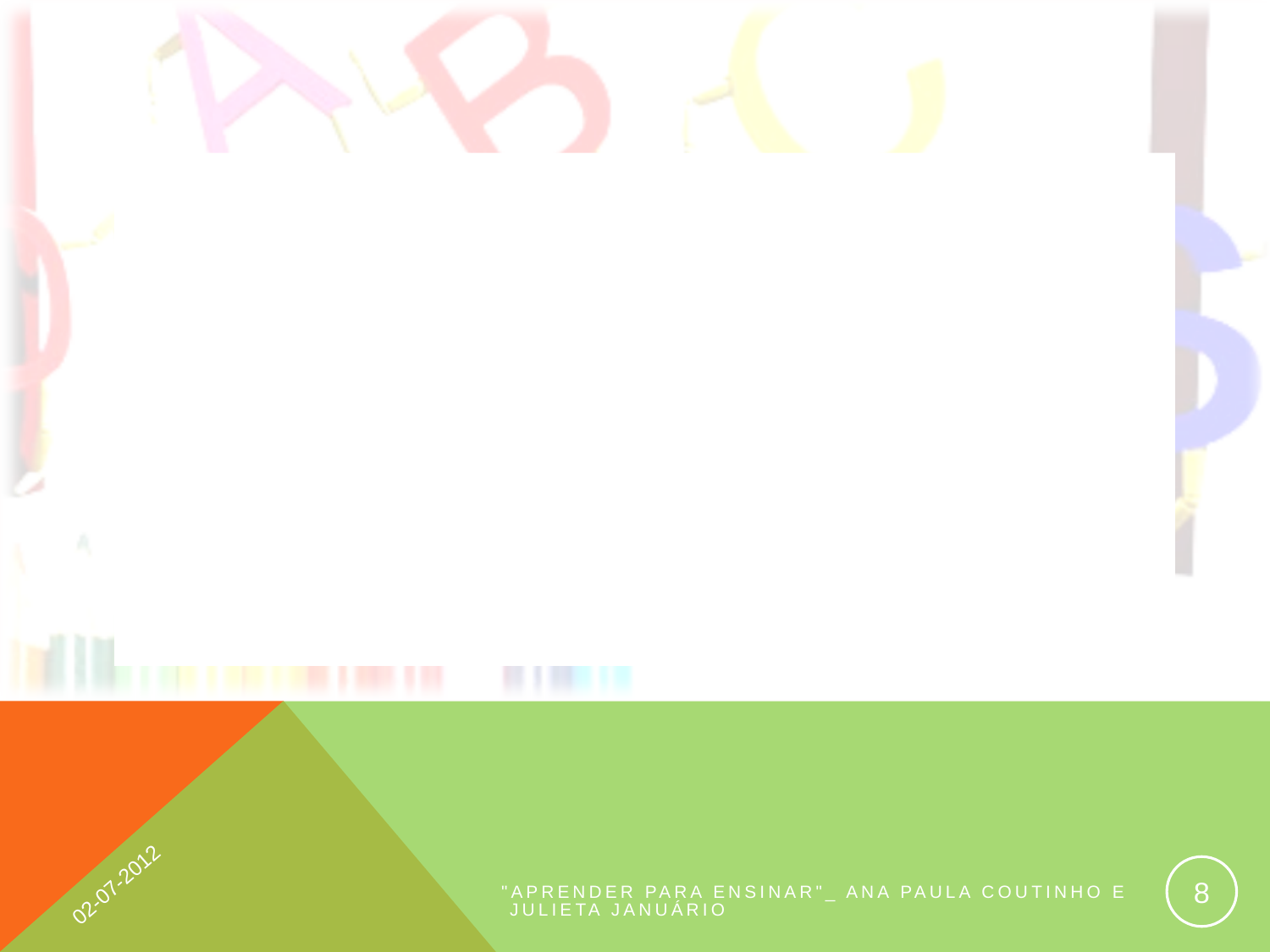

#

02-07-2012
8
"Aprender para ensinar"_ Ana Paula Coutinho e Julieta Januário